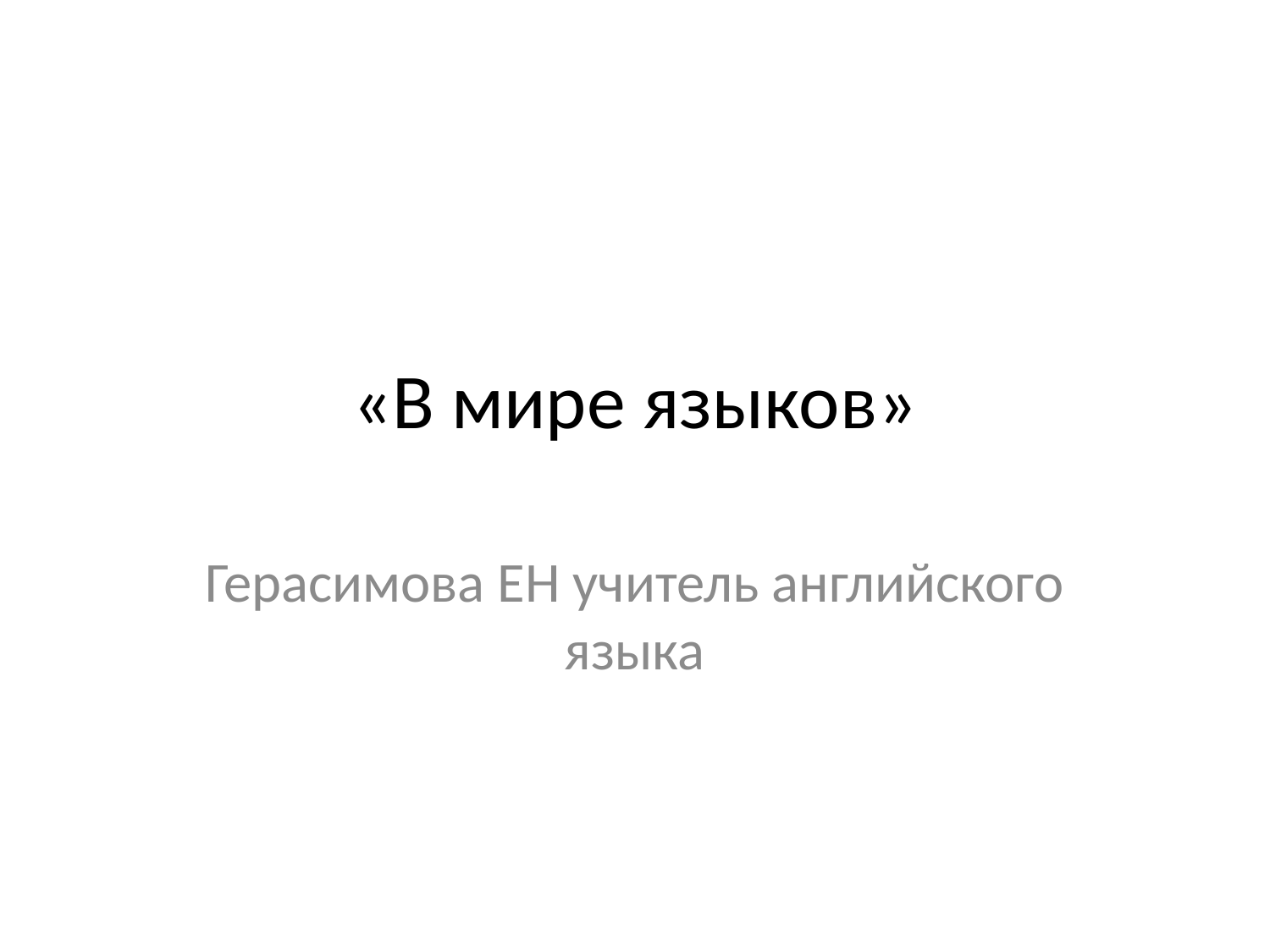

# «В мире языков»
Герасимова ЕН учитель английского языка